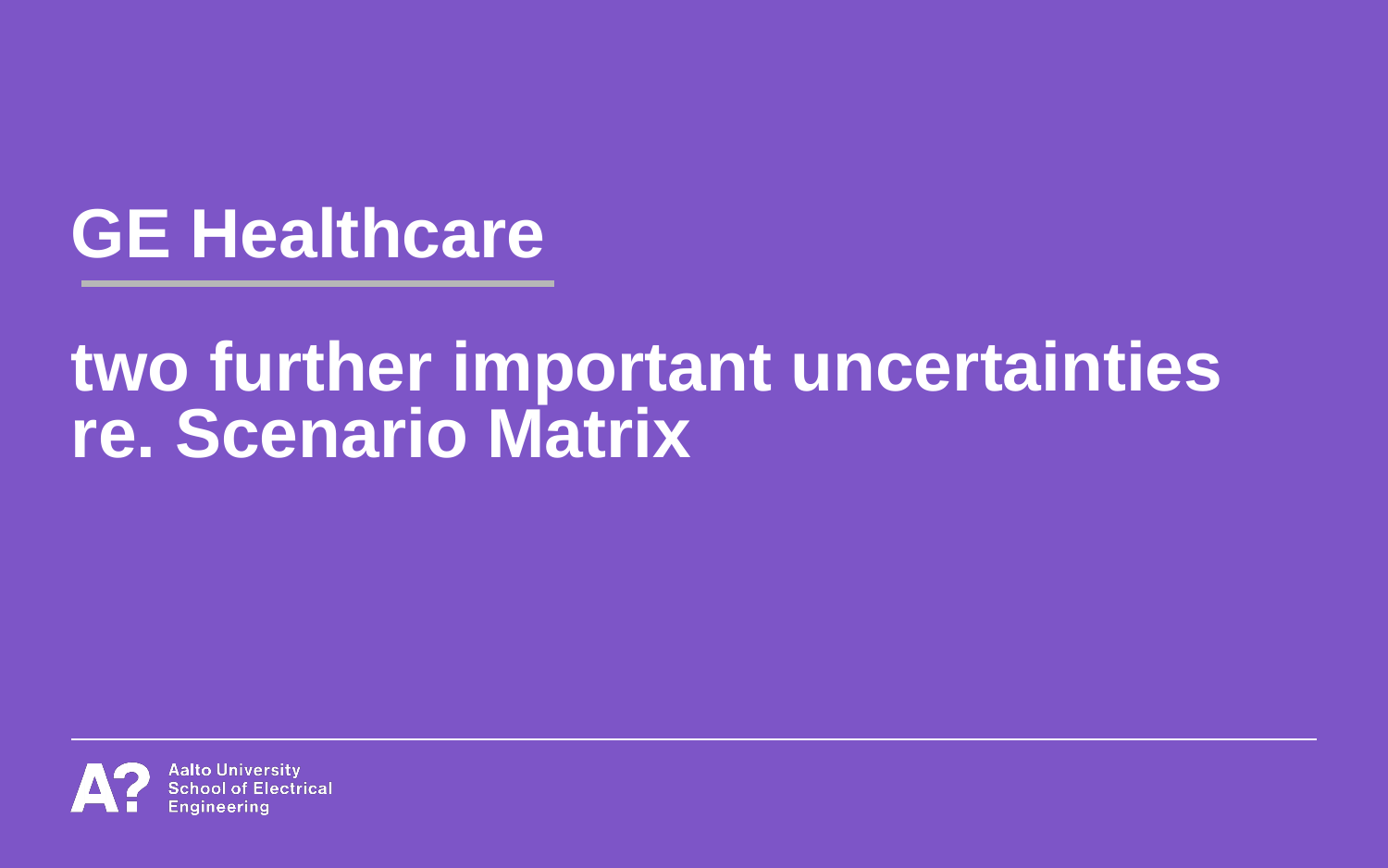

# GE Healthcare
two further important uncertainties re. Scenario Matrix